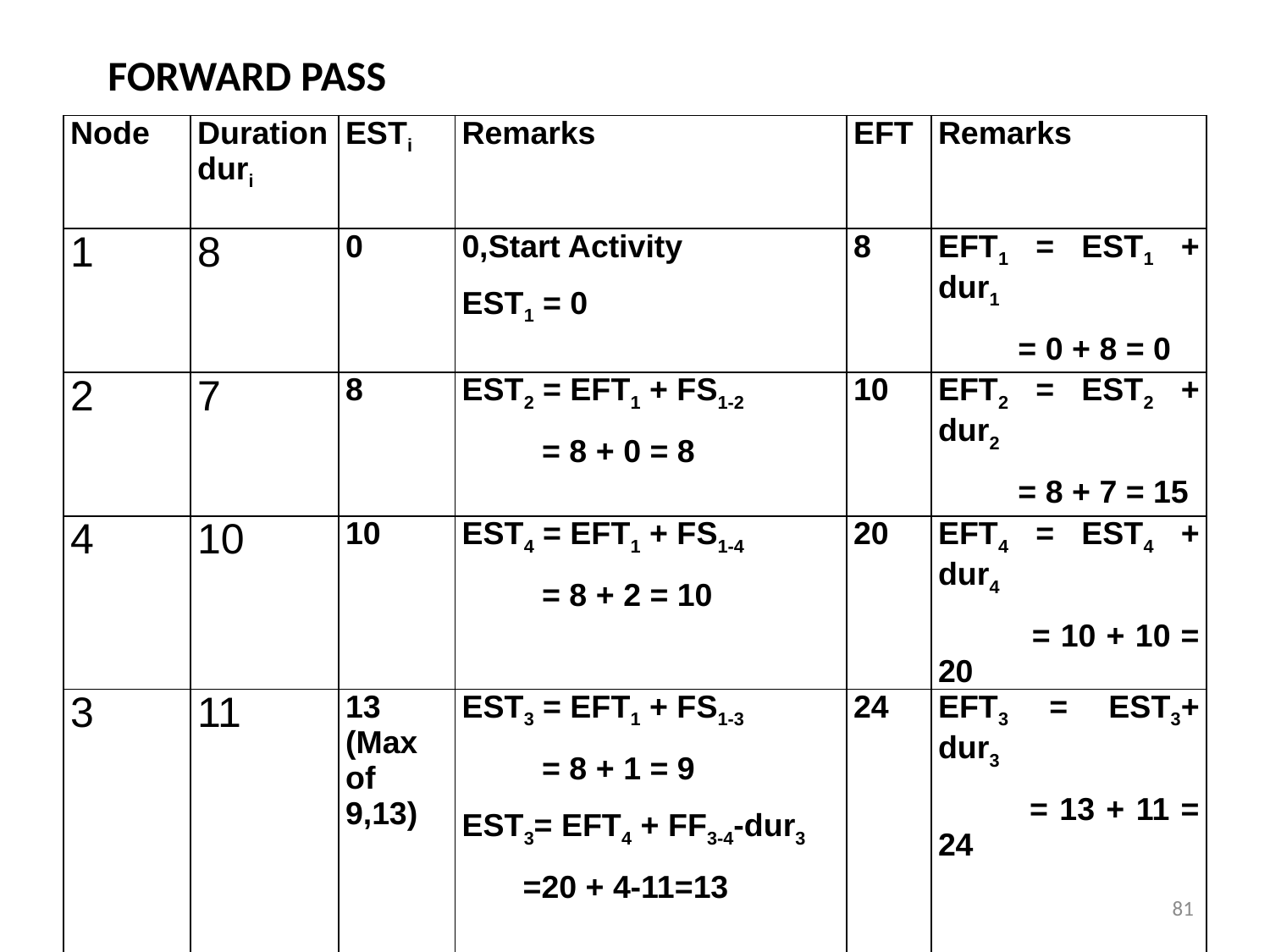

FORWARD PASS
| Node | Duration duri | ESTi | Remarks | EFT | Remarks |
| --- | --- | --- | --- | --- | --- |
| 1 | 8 | 0 | 0,Start Activity EST1 = 0 | 8 | EFT1 = EST1 + dur1 = 0 + 8 = 0 |
| 2 | 7 | 8 | EST2 = EFT1 + FS1-2 = 8 + 0 = 8 | 10 | EFT2 = EST2 + dur2 = 8 + 7 = 15 |
| 4 | 10 | 10 | EST4 = EFT1 + FS1-4 = 8 + 2 = 10 | 20 | EFT4 = EST4 + dur4 = 10 + 10 = 20 |
| 3 | 11 | 13 (Max of 9,13) | EST3 = EFT1 + FS1-3 = 8 + 1 = 9 EST3= EFT4 + FF3-4-dur3 =20 + 4-11=13 | 24 | EFT3 = EST3+ dur3 = 13 + 11 = 24 |
81